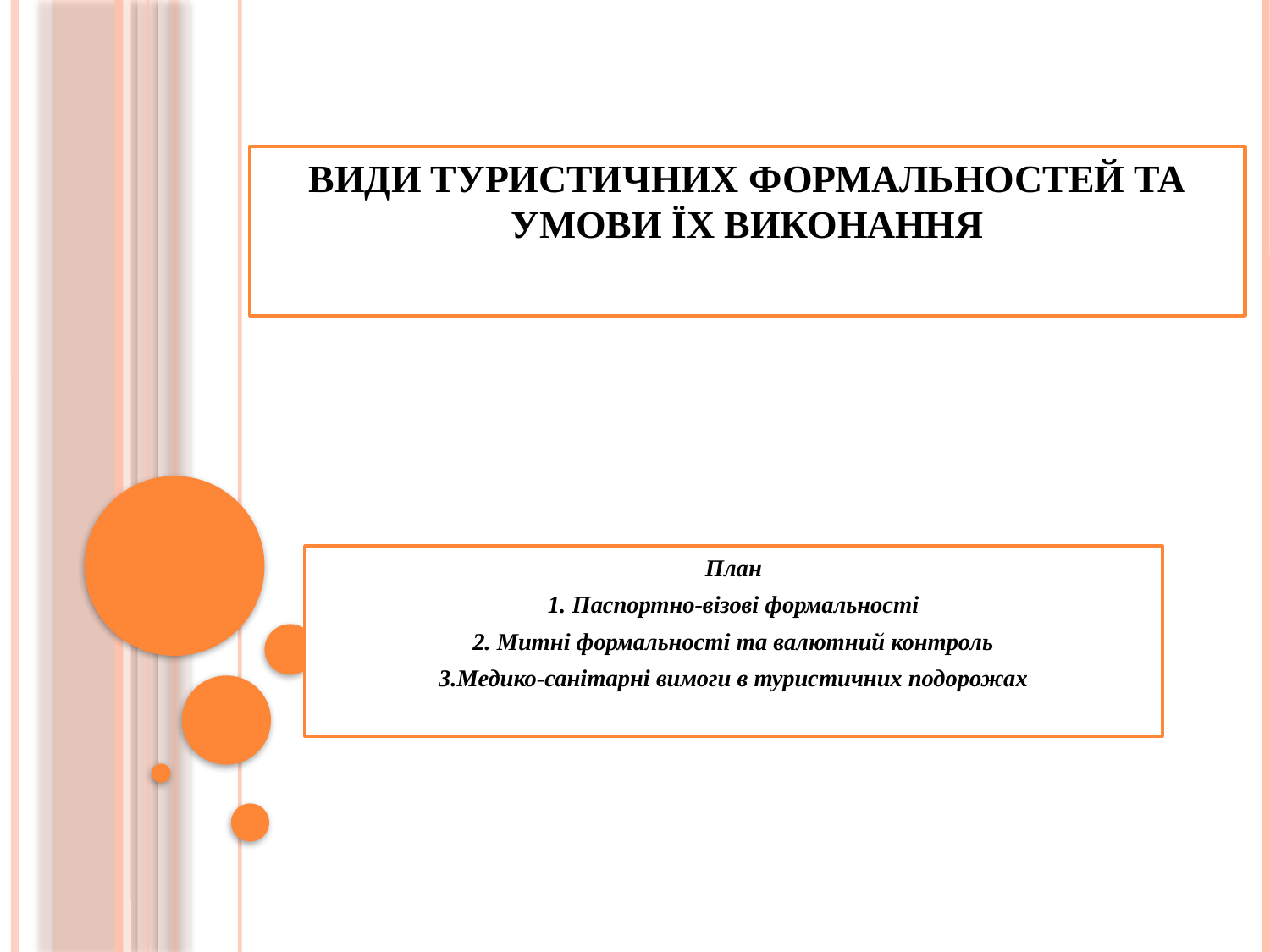

# ВИДИ ТУРИСТИЧНИХ ФОРМАЛЬНОСТЕЙ ТА УМОВИ ЇХ ВИКОНАННЯ
План
1. Паспортно-візові формальності
2. Митні формальності та валютний контроль
3.Медико-санітарні вимоги в туристичних подорожах